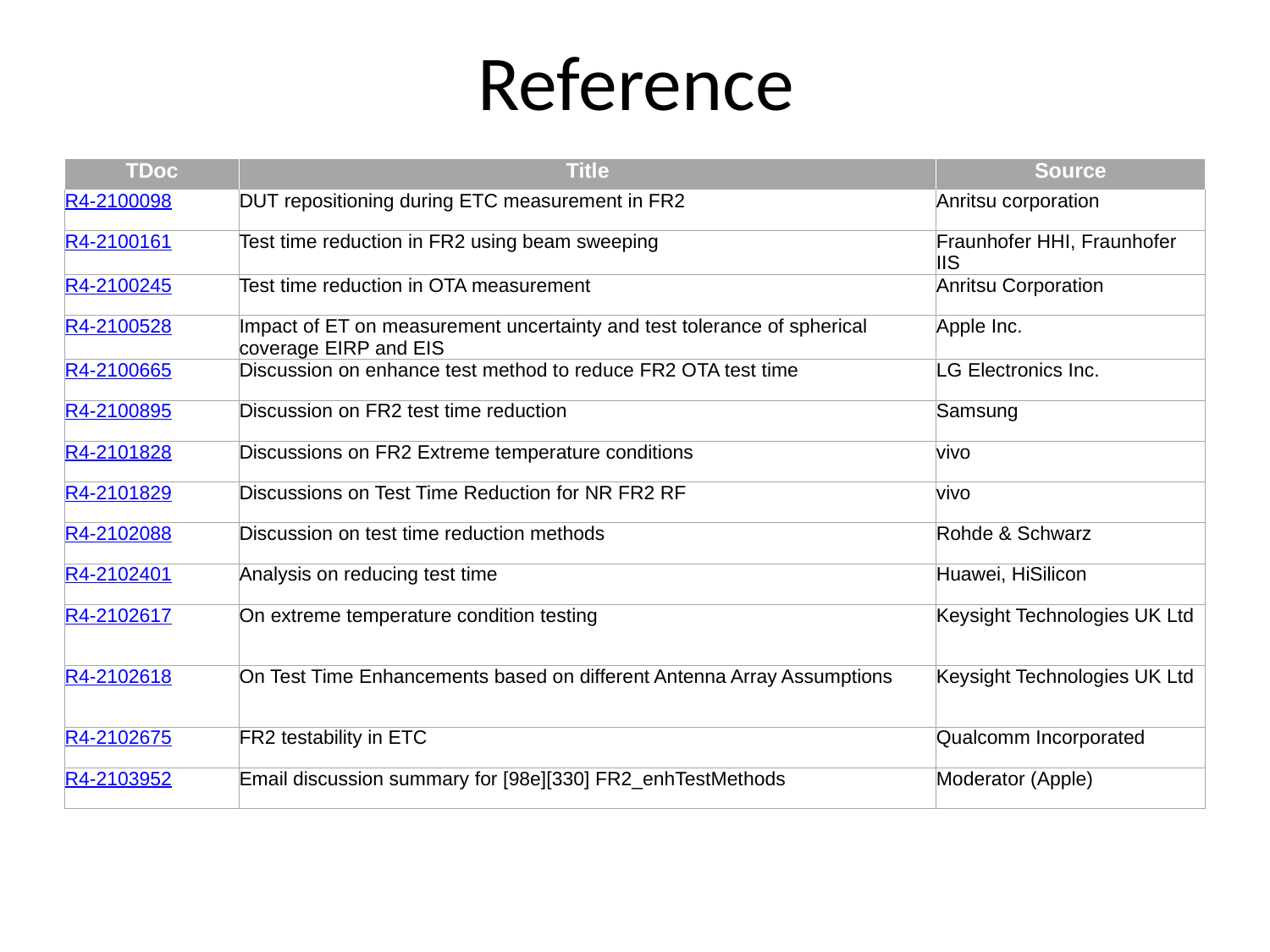

# Reference
| TDoc | Title | Source |
| --- | --- | --- |
| R4-2100098 | DUT repositioning during ETC measurement in FR2 | Anritsu corporation |
| R4-2100161 | Test time reduction in FR2 using beam sweeping | Fraunhofer HHI, Fraunhofer IIS |
| R4-2100245 | Test time reduction in OTA measurement | Anritsu Corporation |
| R4-2100528 | Impact of ET on measurement uncertainty and test tolerance of spherical coverage EIRP and EIS | Apple Inc. |
| R4-2100665 | Discussion on enhance test method to reduce FR2 OTA test time | LG Electronics Inc. |
| R4-2100895 | Discussion on FR2 test time reduction | Samsung |
| R4-2101828 | Discussions on FR2 Extreme temperature conditions | vivo |
| R4-2101829 | Discussions on Test Time Reduction for NR FR2 RF | vivo |
| R4-2102088 | Discussion on test time reduction methods | Rohde & Schwarz |
| R4-2102401 | Analysis on reducing test time | Huawei, HiSilicon |
| R4-2102617 | On extreme temperature condition testing | Keysight Technologies UK Ltd |
| R4-2102618 | On Test Time Enhancements based on different Antenna Array Assumptions | Keysight Technologies UK Ltd |
| R4-2102675 | FR2 testability in ETC | Qualcomm Incorporated |
| R4-2103952 | Email discussion summary for [98e][330] FR2\_enhTestMethods | Moderator (Apple) |